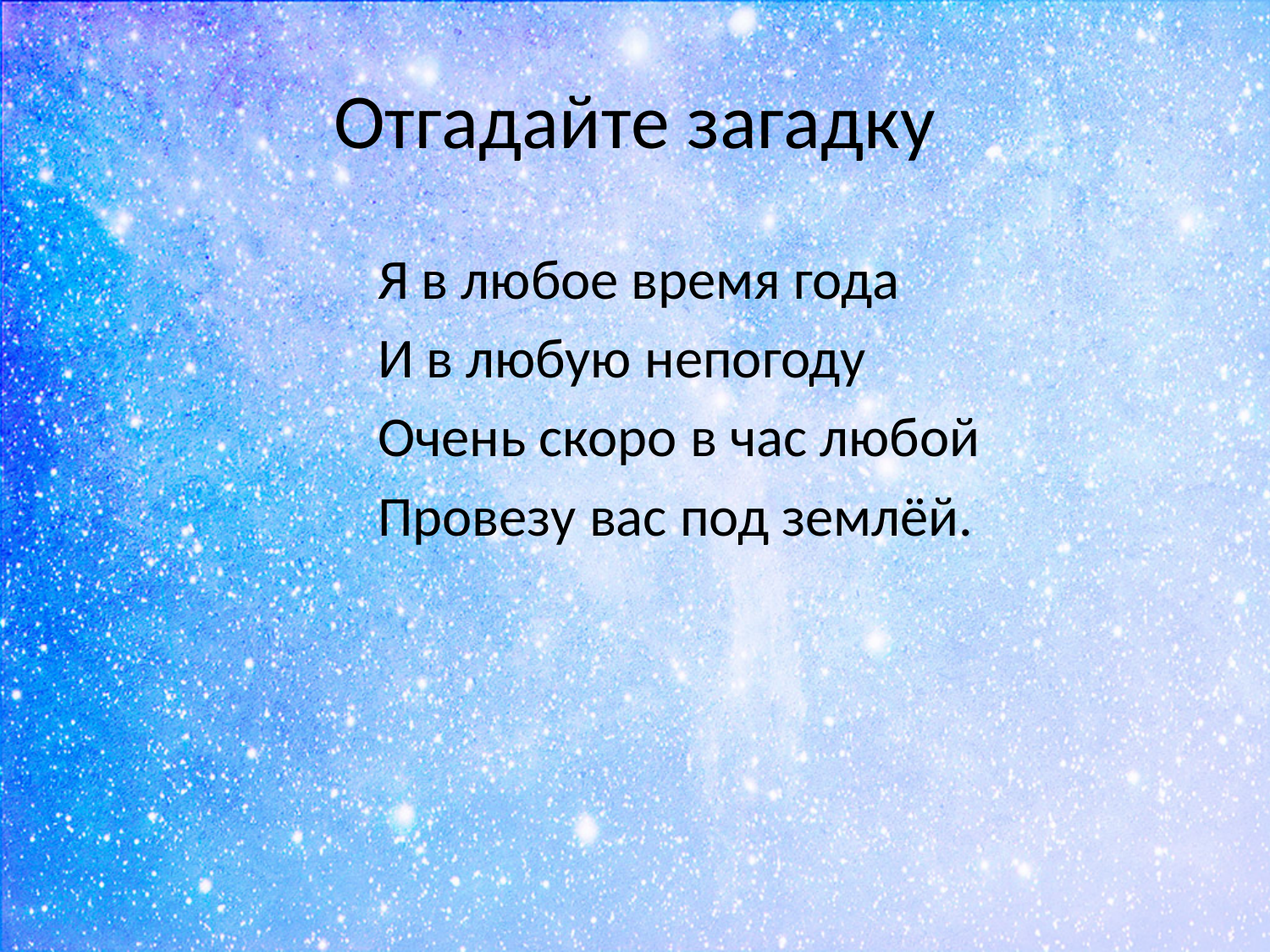

# Отгадайте загадку
Я в любое время года
И в любую непогоду
Очень скоро в час любой
Провезу вас под землёй.